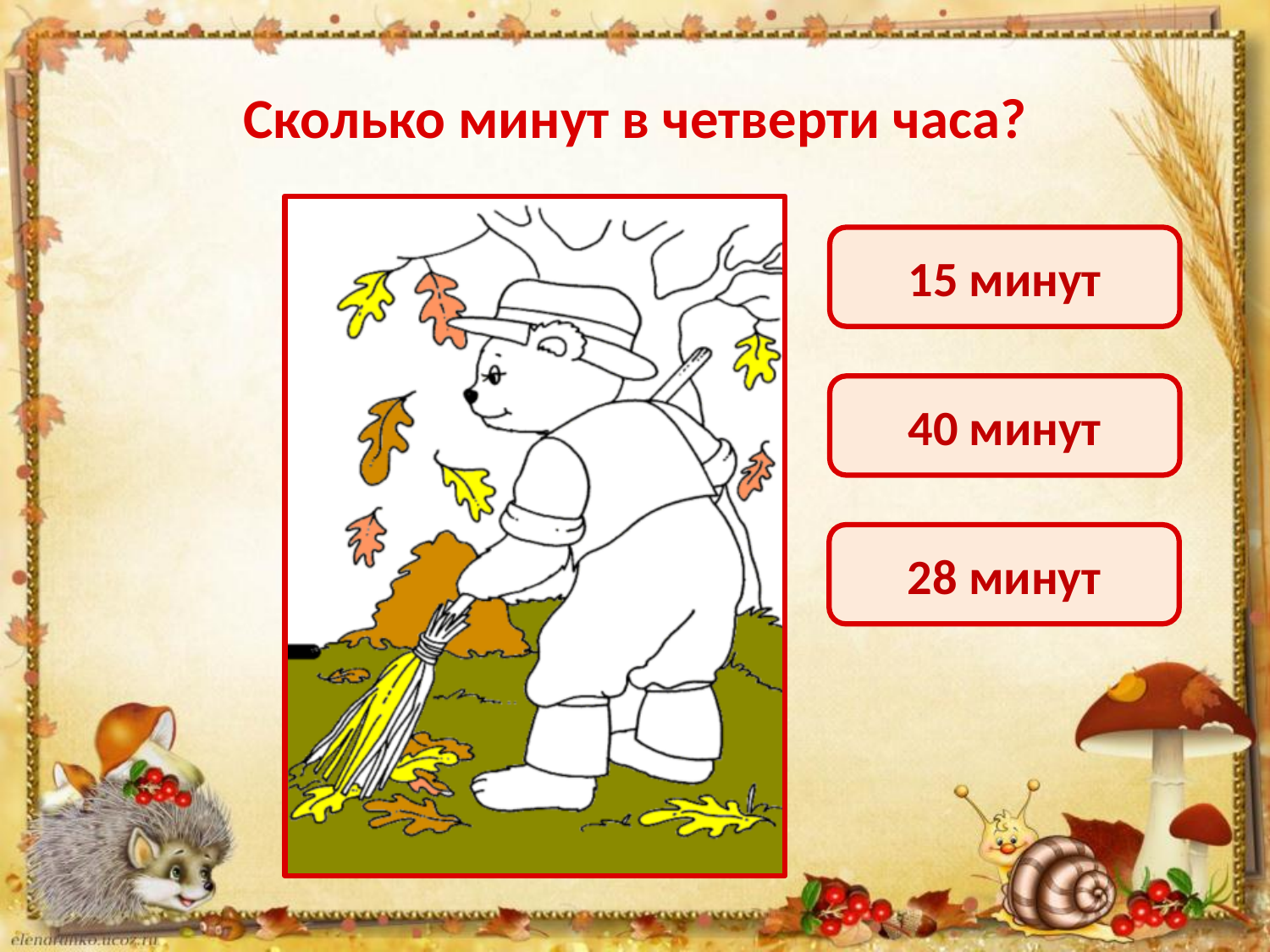

# Сколько минут в четверти часа?

15 минут
40 минут
28 минут